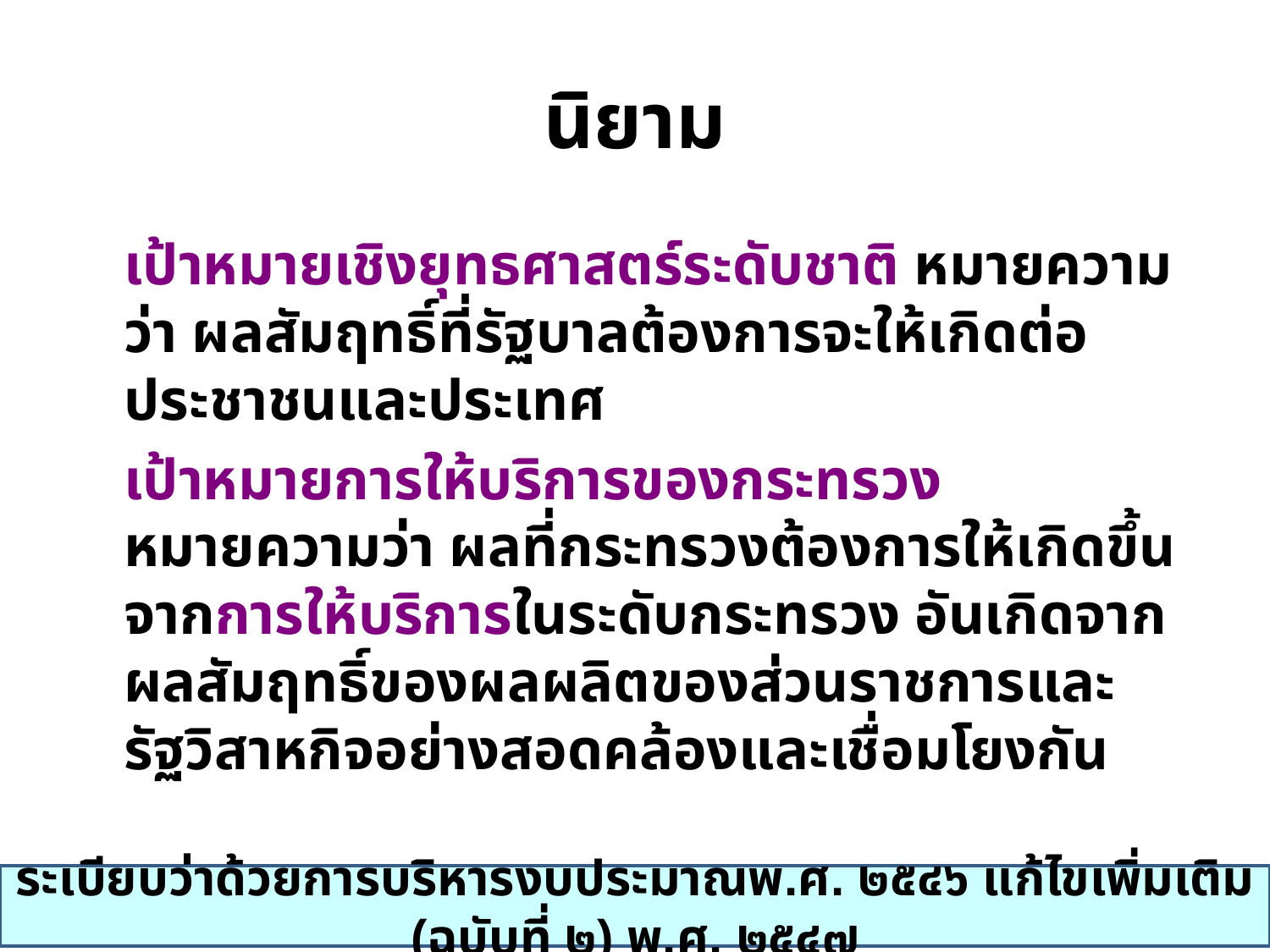

# นิยาม
	เป้าหมายเชิงยุทธศาสตร์ระดับชาติ หมายความว่า ผลสัมฤทธิ์ที่รัฐบาลต้องการจะให้เกิดต่อประชาชนและประเทศ
	เป้าหมายการให้บริการของกระทรวง หมายความว่า ผลที่กระทรวงต้องการให้เกิดขึ้นจากการให้บริการในระดับกระทรวง อันเกิดจากผลสัมฤทธิ์ของผลผลิตของส่วนราชการและรัฐวิสาหกิจอย่างสอดคล้องและเชื่อมโยงกัน
ระเบียบว่าด้วยการบริหารงบประมาณพ.ศ. ๒๕๔๖ แก้ไขเพิ่มเติม (ฉบับที่ ๒) พ.ศ. ๒๕๔๗
39